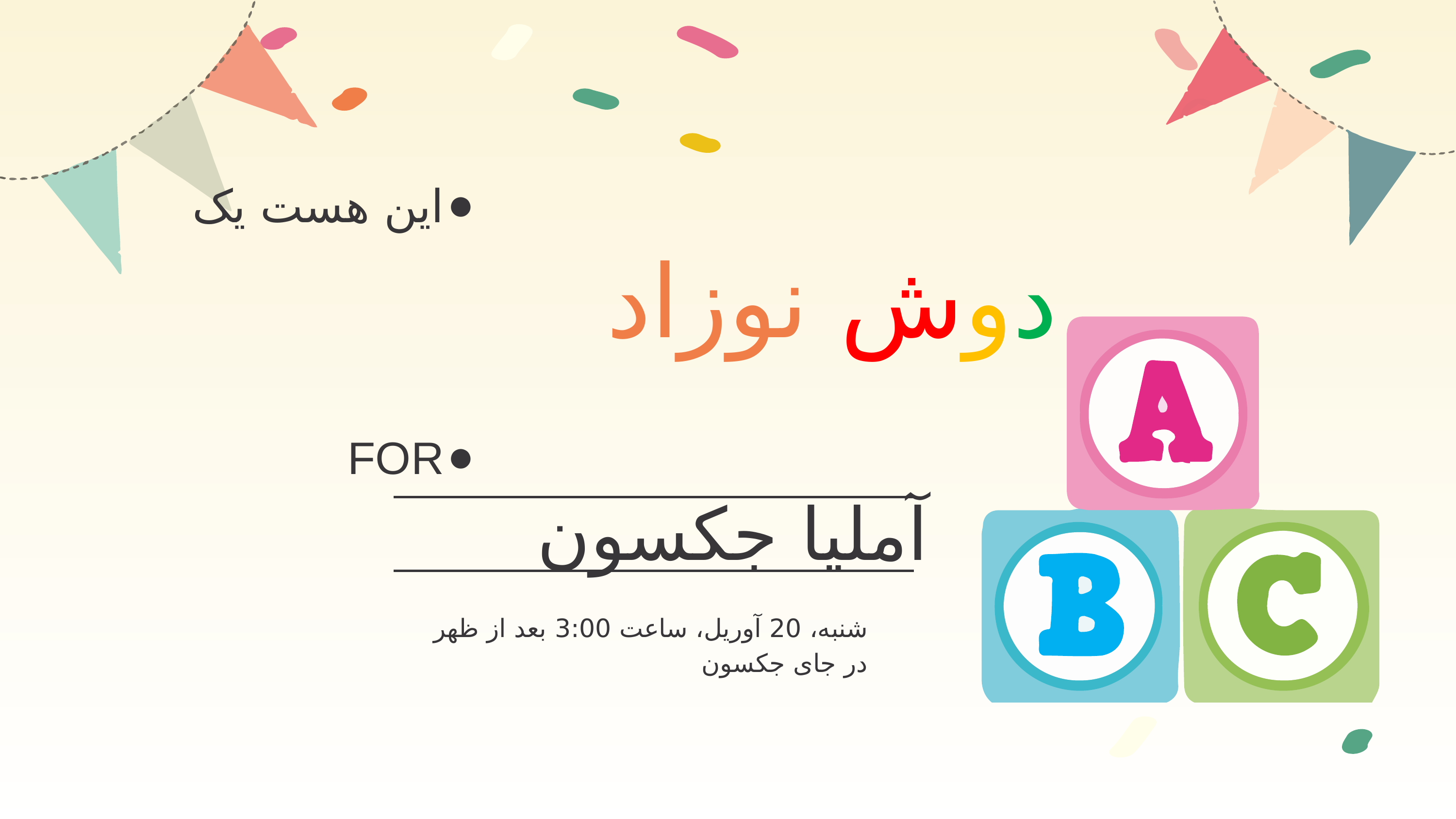

این هست یک
# دوش نوزاد

FOR
آملیا جکسون

شنبه، 20 آوریل، ساعت 3:00 بعد از ظهر
در جای جکسون